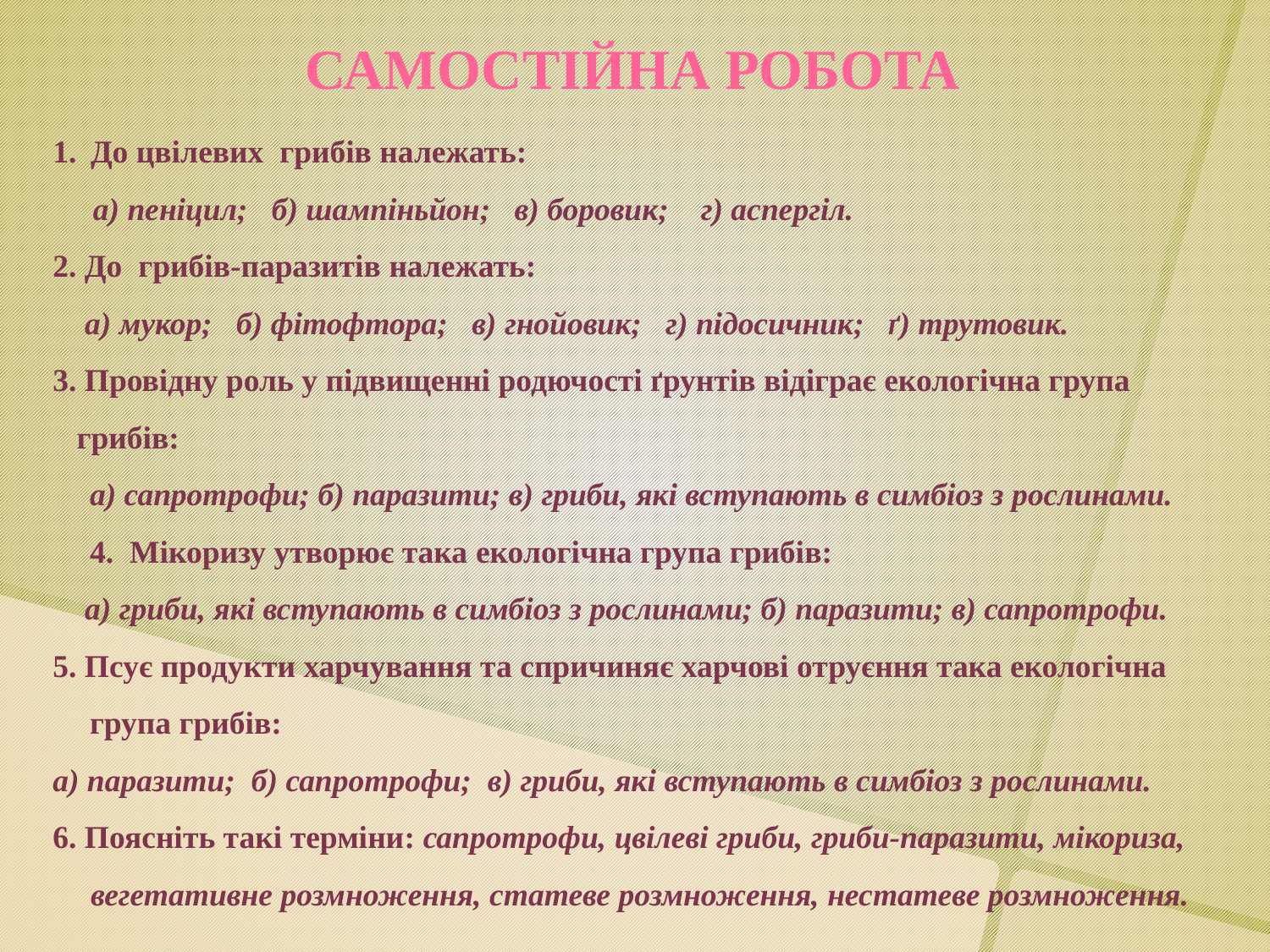

Самостійна робота
До цвілевих  грибів належать:
     а) пеніцил;   б) шампіньйон;   в) боровик;    г) аспергіл.
2. До  грибів-паразитів належать:
    а) мукор;   б) фітофтора;   в) гнойовик;   г) підосичник;   ґ) трутовик.
3. Провідну роль у підвищенні родючості ґрунтів відіграє екологічна група  грибів:
а) сапротрофи; б) паразити; в) гриби, які вступають в симбіоз з рослинами.
4.  Мікоризу утворює така екологічна група грибів:
 а) гриби, які вступають в симбіоз з рослинами; б) паразити; в) сапротрофи.
5. Псує продукти харчування та спричиняє харчові отруєння така екологічна група грибів:
а) паразити;  б) сапротрофи;  в) гриби, які вступають в симбіоз з рослинами.
6. Поясніть такі терміни: сапротрофи, цвілеві гриби, гриби-паразити, мікориза, вегетативне розмноження, статеве розмноження, нестатеве розмноження.